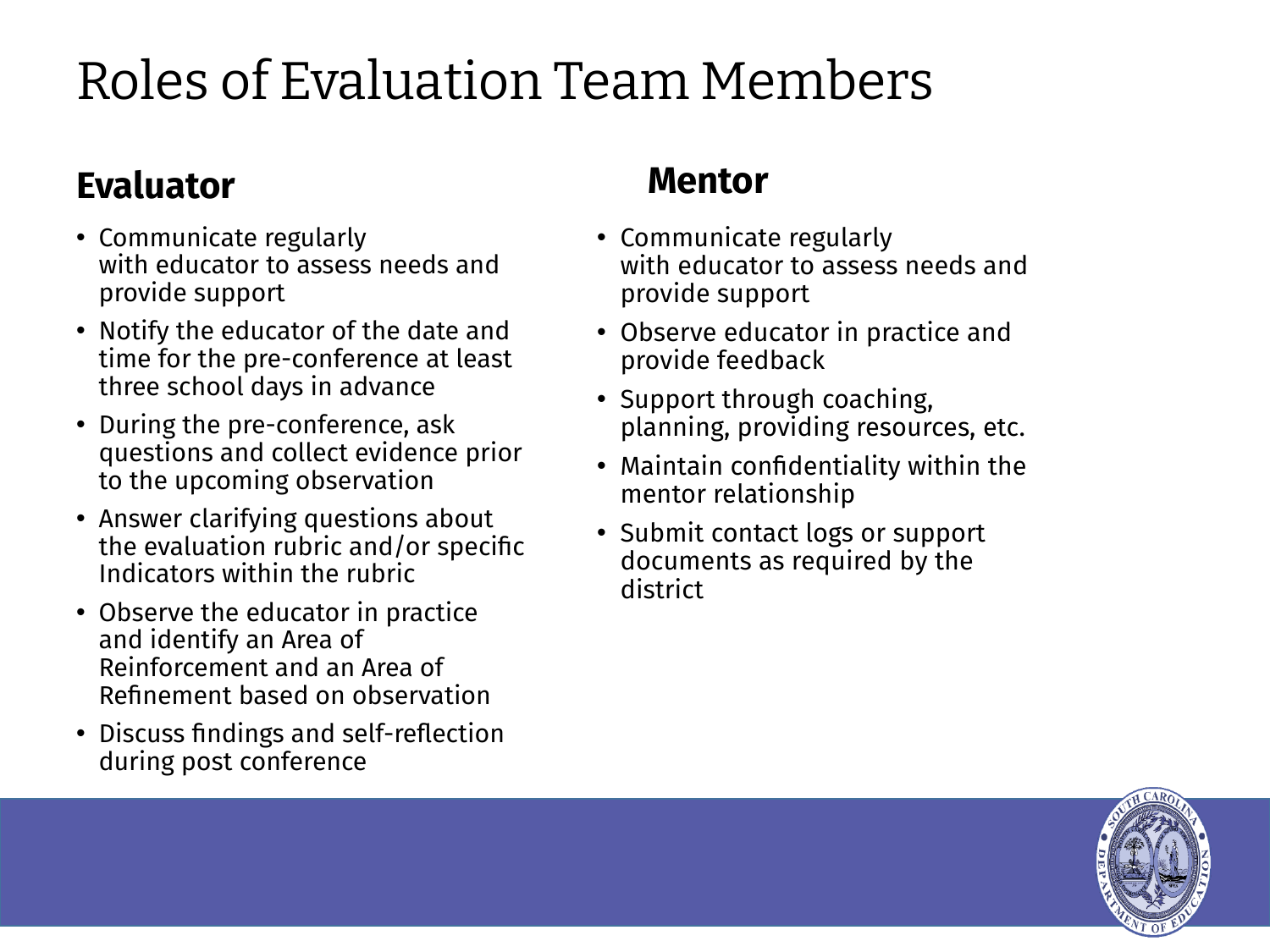

# Roles of Evaluation Team Members
Mentor
Evaluator
Communicate regularly with educator to assess needs and provide support
Notify the educator of the date and time for the pre-conference at least three school days in advance
During the pre-conference, ask questions and collect evidence prior to the upcoming observation
Answer clarifying questions about the evaluation rubric and/or specific Indicators within the rubric
Observe the educator in practice and identify an Area of Reinforcement and an Area of Refinement based on observation
Discuss findings and self-reflection during post conference

Communicate regularly with educator to assess needs and provide support
Observe educator in practice and provide feedback
Support through coaching, planning, providing resources, etc.
Maintain confidentiality within the mentor relationship
Submit contact logs or support documents as required by the district